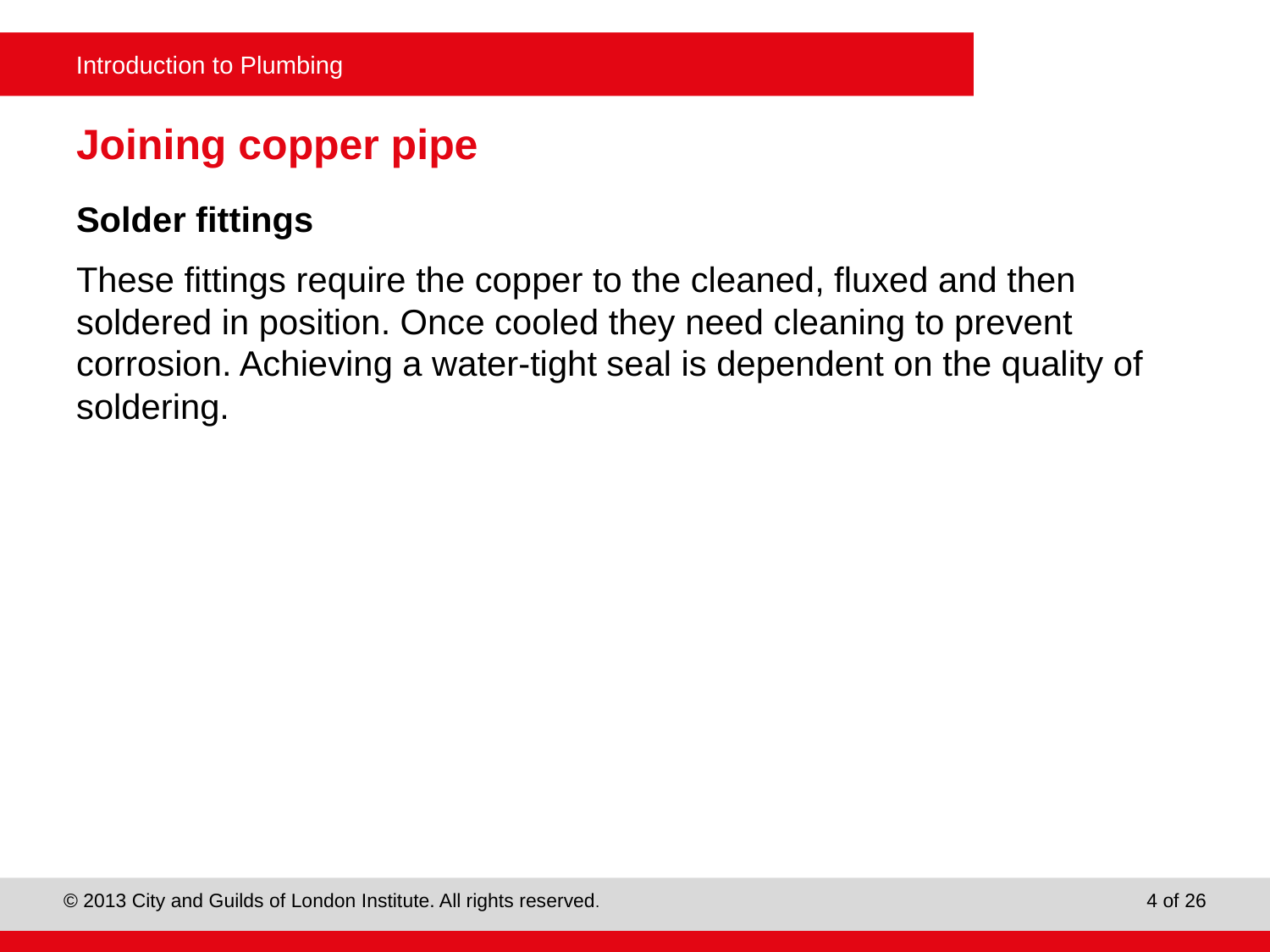

# Joining copper pipe
Solder fittings
These fittings require the copper to the cleaned, fluxed and then soldered in position. Once cooled they need cleaning to prevent corrosion. Achieving a water-tight seal is dependent on the quality of soldering.